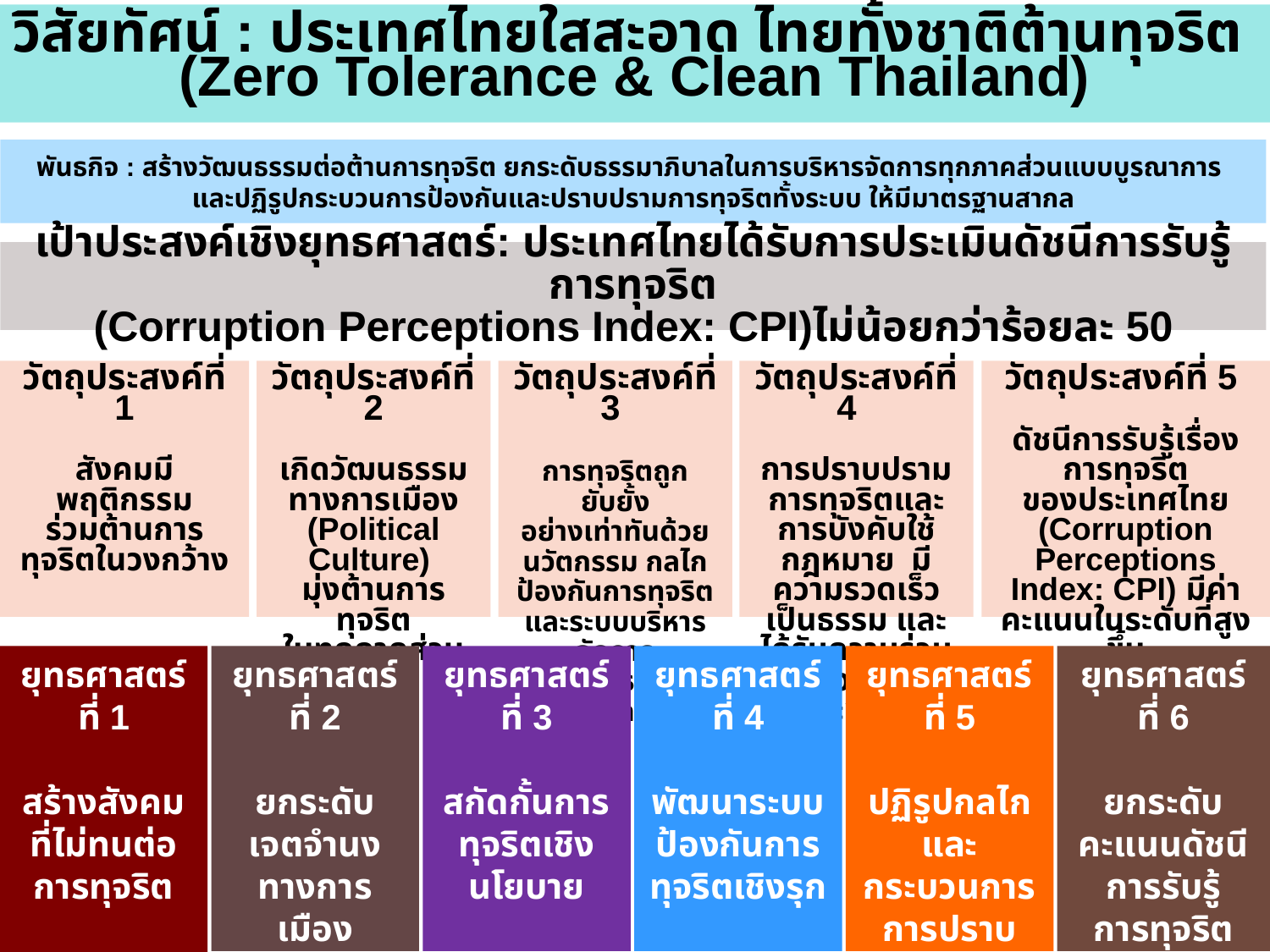

วิสัยทัศน์ : ประเทศไทยใสสะอาด ไทยทั้งชาติต้านทุจริต
(Zero Tolerance & Clean Thailand)
พันธกิจ : สร้างวัฒนธรรมต่อต้านการทุจริต ยกระดับธรรมาภิบาลในการบริหารจัดการทุกภาคส่วนแบบบูรณาการ
และปฏิรูปกระบวนการป้องกันและปราบปรามการทุจริตทั้งระบบ ให้มีมาตรฐานสากล
เป้าประสงค์เชิงยุทธศาสตร์: ประเทศไทยได้รับการประเมินดัชนีการรับรู้การทุจริต
(Corruption Perceptions Index: CPI)ไม่น้อยกว่าร้อยละ 50
วัตถุประสงค์ที่ 1

สังคมมีพฤติกรรม
ร่วมต้านการทุจริตในวงกว้าง
วัตถุประสงค์ที่ 2

เกิดวัฒนธรรม
ทางการเมือง
(Political Culture)
มุ่งต้านการทุจริต
ในทุกภาคส่วน
วัตถุประสงค์ที่ 3

การทุจริตถูกยับยั้ง
อย่างเท่าทันด้วยนวัตกรรม กลไกป้องกันการทุจริตและระบบบริหารจัดการ
ตามหลักธรรมาภิบาล
วัตถุประสงค์ที่ 4

การปราบปรามการทุจริตและการบังคับใช้กฎหมาย  มีความรวดเร็ว เป็นธรรม และได้รับความร่วมมือจากประชาชน
วัตถุประสงค์ที่ 5

ดัชนีการรับรู้เรื่องการทุจริต
ของประเทศไทย (Corruption Perceptions Index: CPI) มีค่าคะแนนในระดับที่สูงขึ้น
ยุทธศาสตร์ที่ 1

สร้างสังคม
ที่ไม่ทนต่อการทุจริต
ยุทธศาสตร์ที่ 2

ยกระดับเจตจำนงทางการเมือง
ในการต่อต้านการทุจริต
ยุทธศาสตร์ที่ 3

สกัดกั้นการทุจริตเชิงนโยบาย
ยุทธศาสตร์ที่ 4

พัฒนาระบบป้องกันการทุจริตเชิงรุก
ยุทธศาสตร์ที่ 5

ปฏิรูปกลไกและกระบวนการ
การปราบปรามการทุจริต
ยุทธศาสตร์ที่ 6

ยกระดับคะแนนดัชนีการรับรู้
การทุจริตของประเทศไทย